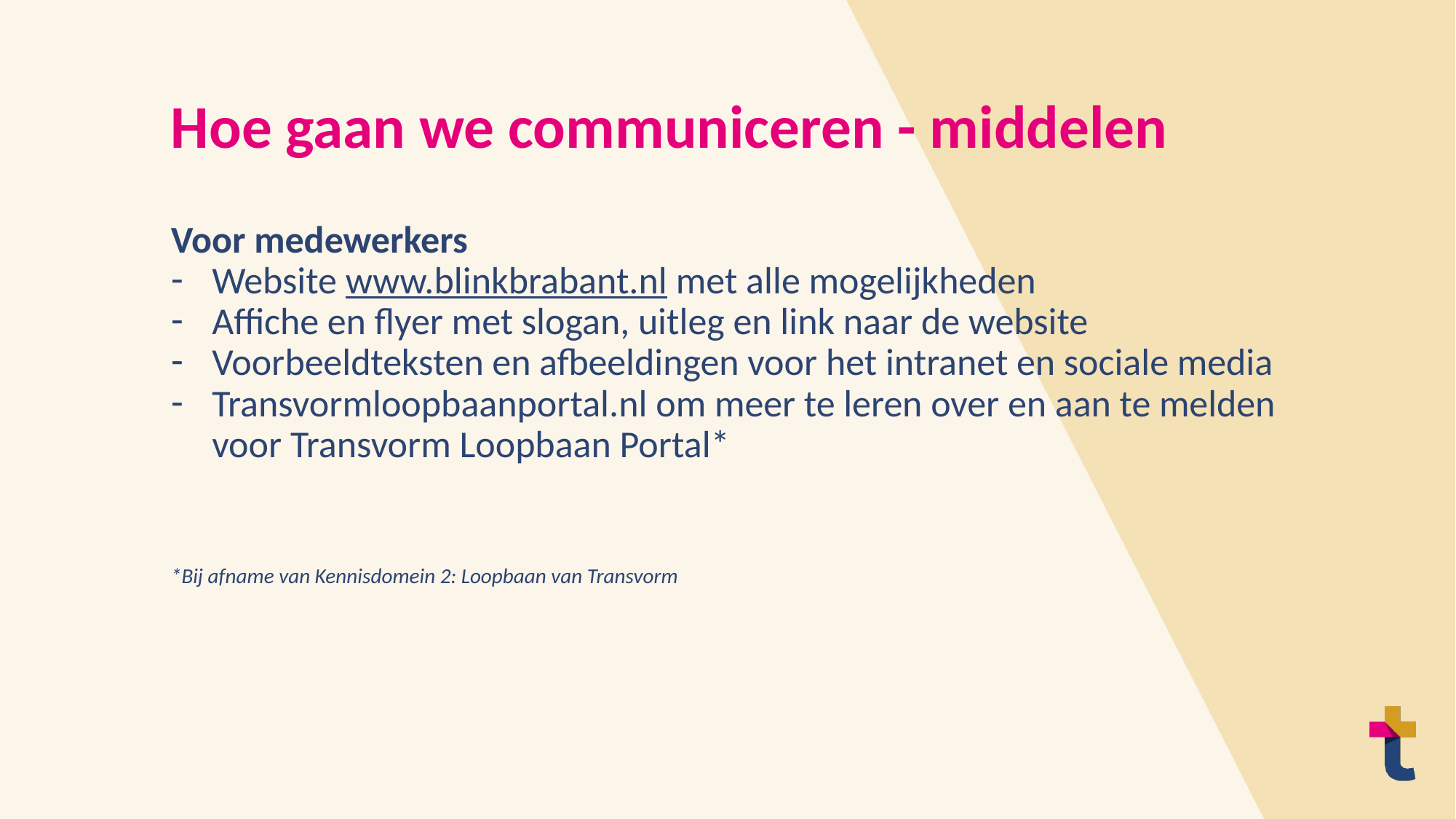

# Hoe gaan we communiceren - middelen
Voor medewerkers
Website www.blinkbrabant.nl met alle mogelijkheden
Affiche en flyer met slogan, uitleg en link naar de website
Voorbeeldteksten en afbeeldingen voor het intranet en sociale media
Transvormloopbaanportal.nl om meer te leren over en aan te melden voor Transvorm Loopbaan Portal*

*Bij afname van Kennisdomein 2: Loopbaan van Transvorm